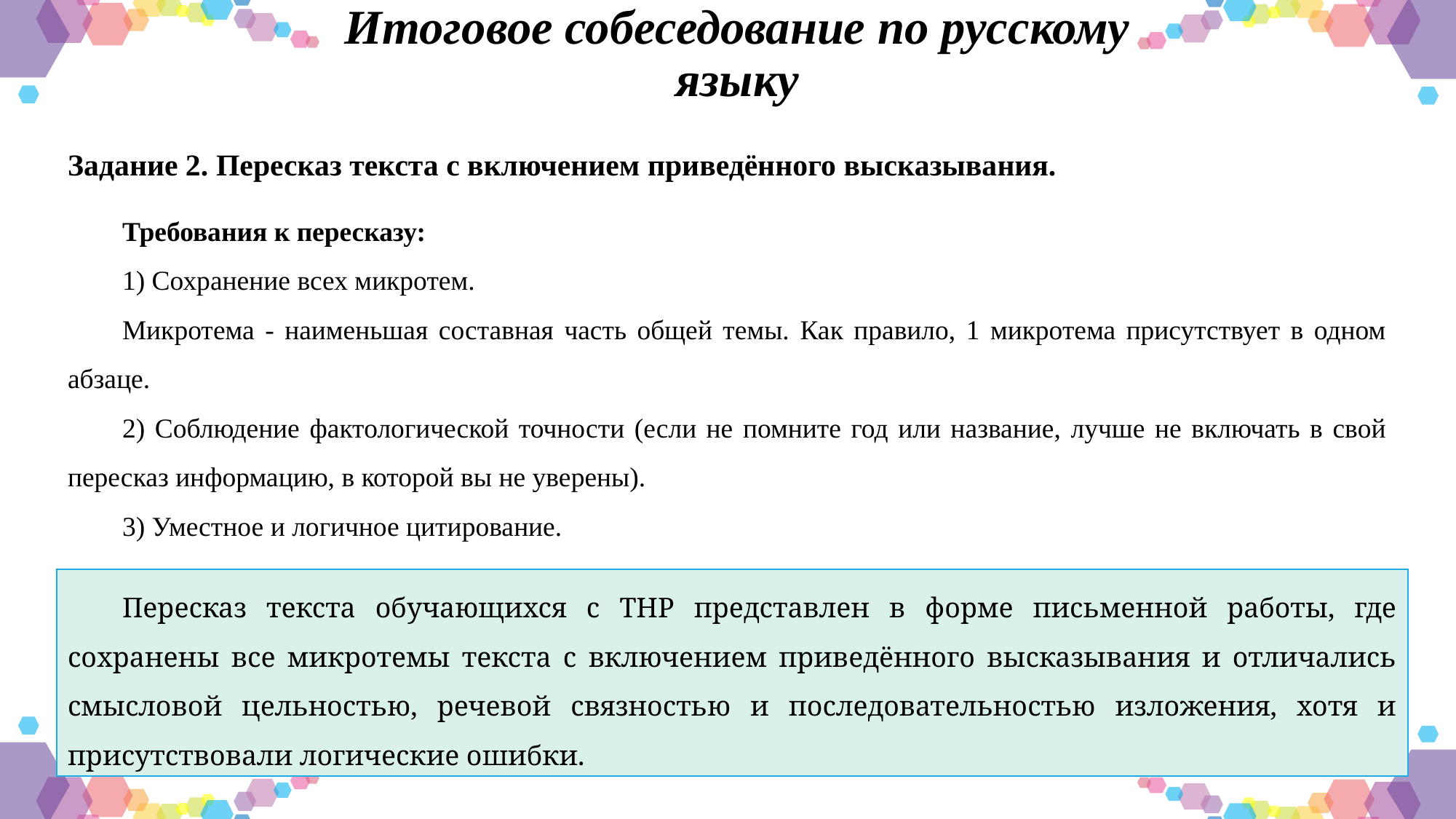

Итоговое собеседование по русскому языку
Задание 2. Пересказ текста с включением приведённого высказывания.
Требования к пересказу:
1) Сохранение всех микротем.
Микротема - наименьшая составная часть общей темы. Как правило, 1 микротема присутствует в одном абзаце.
2) Соблюдение фактологической точности (если не помните год или название, лучше не включать в свой пересказ информацию, в которой вы не уверены).
3) Уместное и логичное цитирование.
Пересказ текста обучающихся с ТНР представлен в форме письменной работы, где сохранены все микротемы текста с включением приведённого высказывания и отличались смысловой цельностью, речевой связностью и последовательностью изложения, хотя и присутствовали логические ошибки.